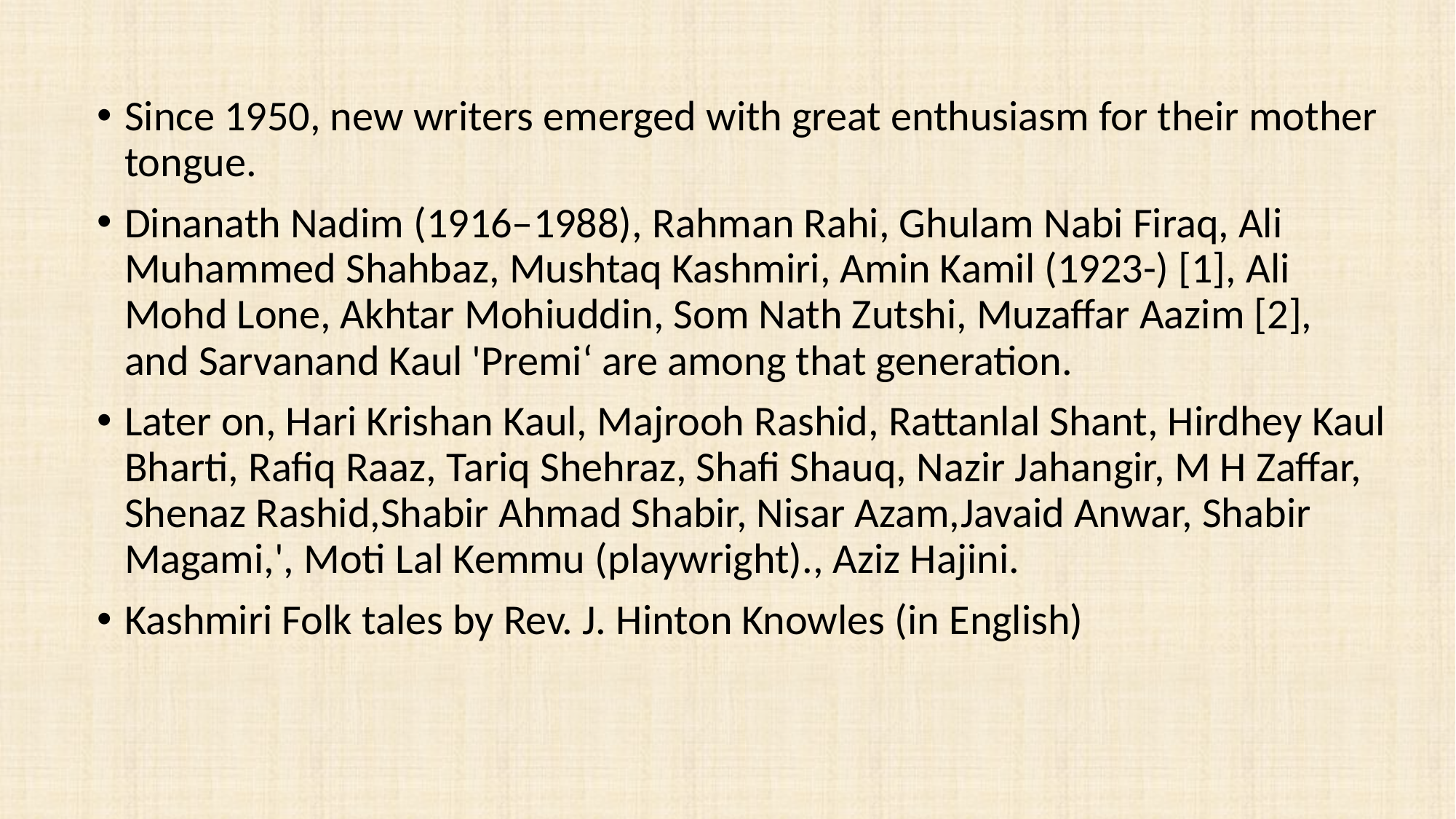

Since 1950, new writers emerged with great enthusiasm for their mother tongue.
Dinanath Nadim (1916–1988), Rahman Rahi, Ghulam Nabi Firaq, Ali Muhammed Shahbaz, Mushtaq Kashmiri, Amin Kamil (1923-) [1], Ali Mohd Lone, Akhtar Mohiuddin, Som Nath Zutshi, Muzaffar Aazim [2], and Sarvanand Kaul 'Premi‘ are among that generation.
Later on, Hari Krishan Kaul, Majrooh Rashid, Rattanlal Shant, Hirdhey Kaul Bharti, Rafiq Raaz, Tariq Shehraz, Shafi Shauq, Nazir Jahangir, M H Zaffar, Shenaz Rashid,Shabir Ahmad Shabir, Nisar Azam,Javaid Anwar, Shabir Magami,', Moti Lal Kemmu (playwright)., Aziz Hajini.
Kashmiri Folk tales by Rev. J. Hinton Knowles (in English)